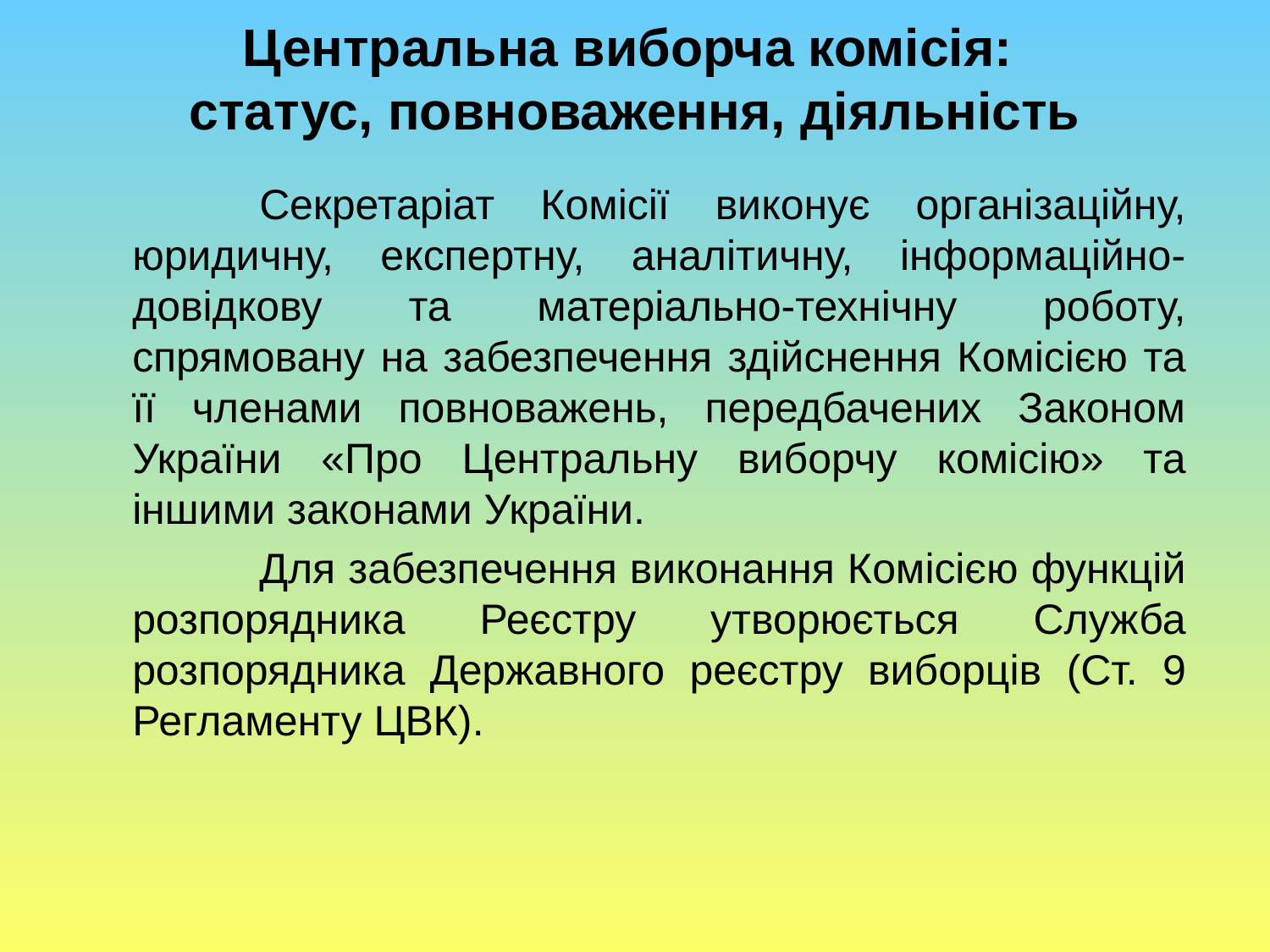

# Центральна виборча комісія: статус, повноваження, діяльність
		Секретаріат Комісії виконує організаційну, юридичну, експертну, аналітичну, інформаційно-довідкову та матеріально-технічну роботу, спрямовану на забезпечення здійснення Комісією та її членами повноважень, передбачених Законом України «Про Центральну виборчу комісію» та іншими законами України.
		Для забезпечення виконання Комісією функцій розпорядника Реєстру утворюється Служба розпорядника Державного реєстру виборців (Ст. 9 Регламенту ЦВК).